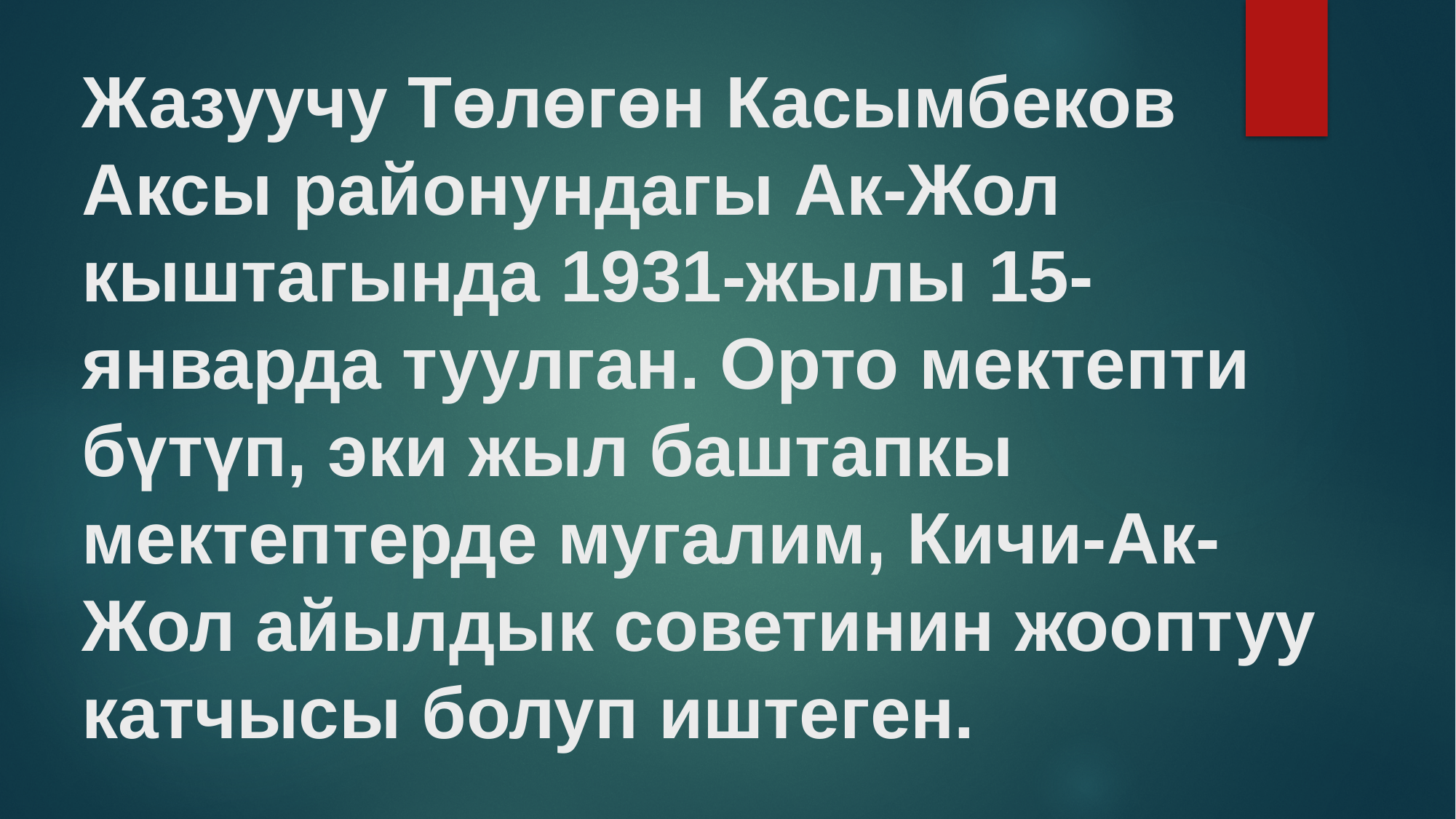

# Жазуучу Төлөгөн Касымбеков Аксы районундагы Ак-Жол кыштагында 1931-жылы 15-январда туулган. Орто мектепти бүтүп, эки жыл баштапкы мектептерде мугалим, Кичи-Ак-Жол айылдык советинин жооптуу катчысы болуп иштеген.